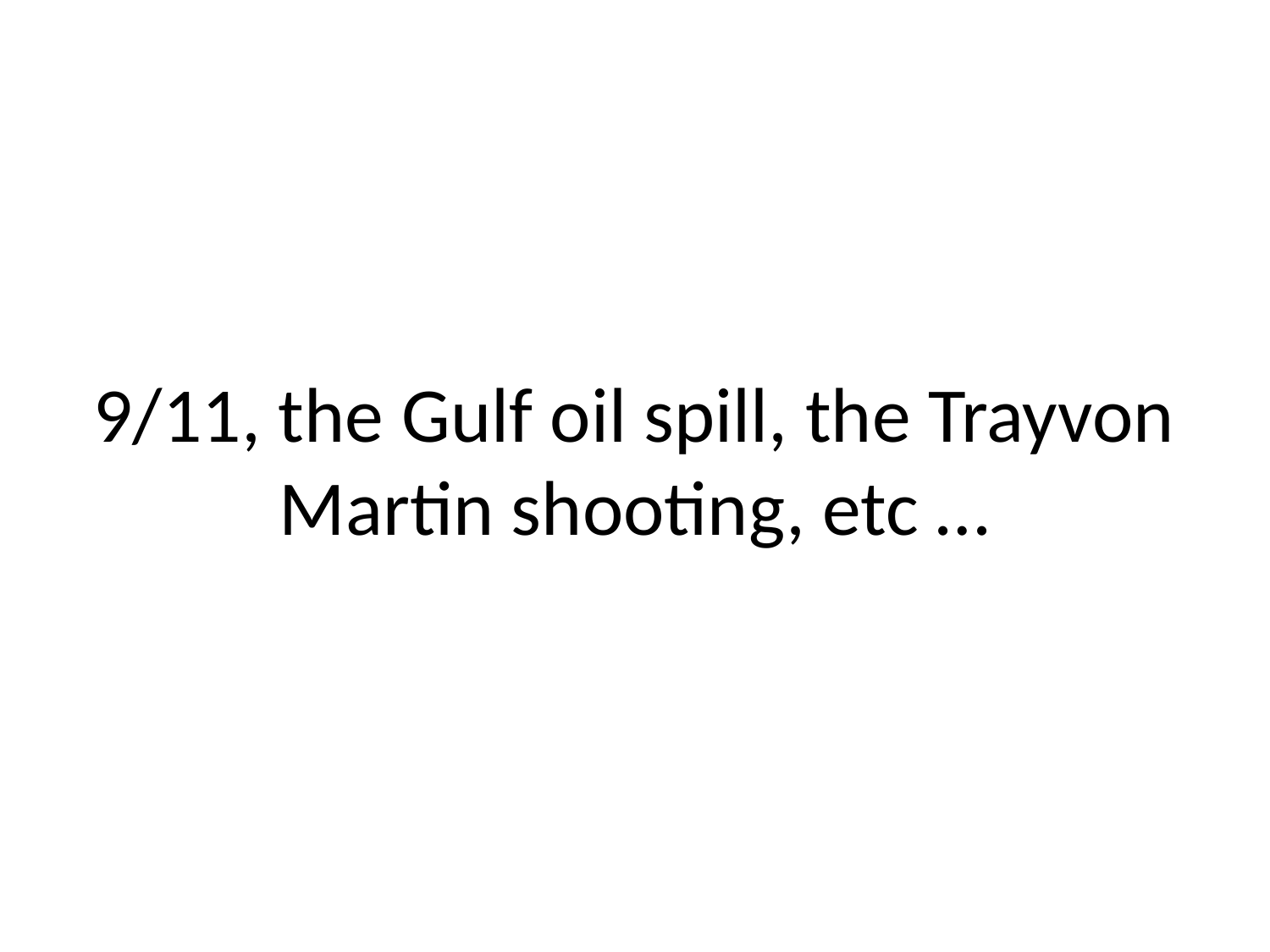

# 9/11, the Gulf oil spill, the Trayvon Martin shooting, etc …